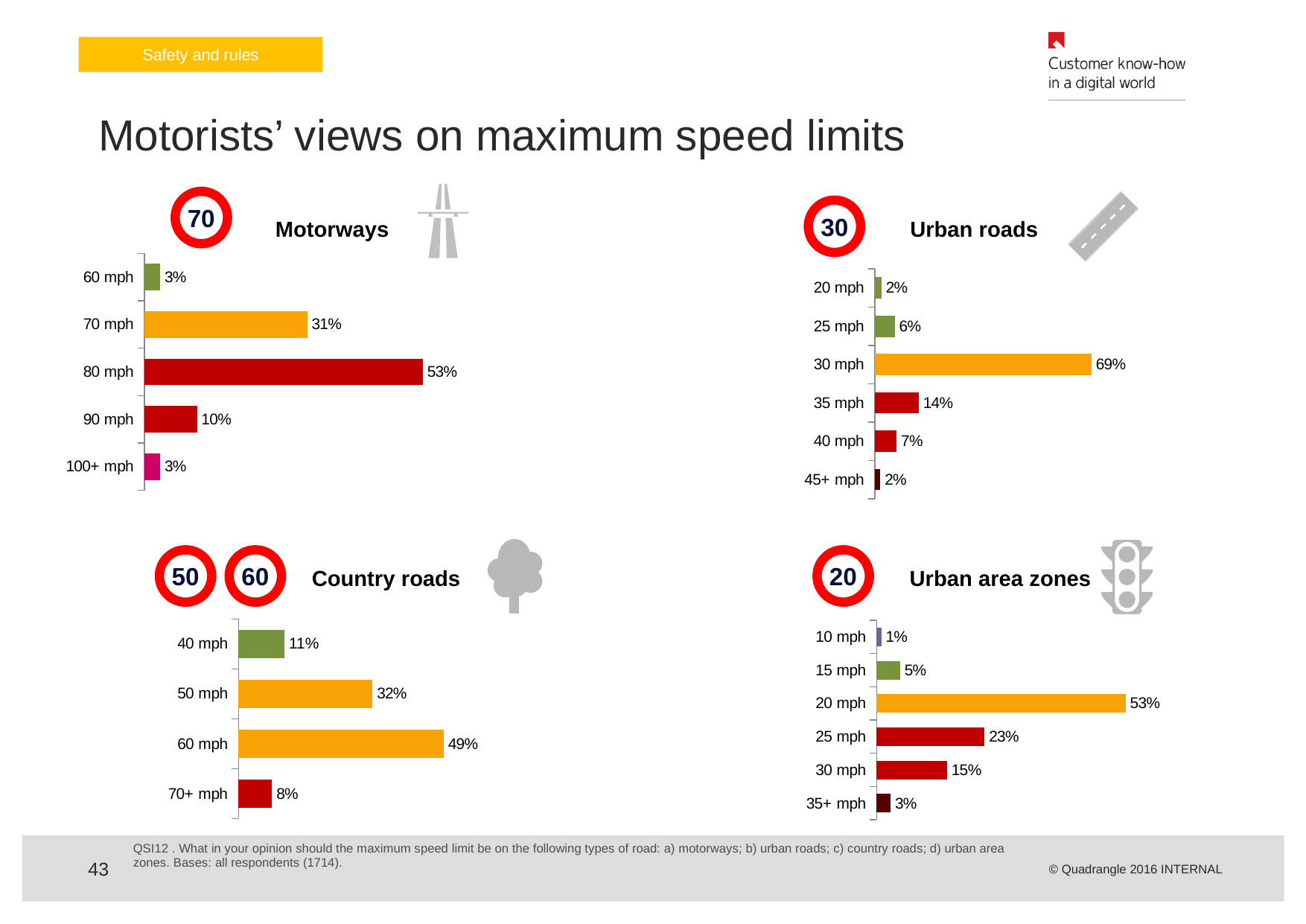

Safety and rules
Motorists’ views on maximum speed limits

70
30
Motorways
Urban roads

### Chart

| Category |  |
|---|---|
| 60 mph | 0.030000000000000002 |
| 70 mph | 0.3100000000000009 |
| 80 mph | 0.53 |
| 90 mph | 0.1 |
| 100+ mph | 0.030000000000000002 |

### Chart

| Category |  |
|---|---|
| 20 mph | 0.02128052794313 |
| 25 mph | 0.06403834581611 |
| 30 mph | 0.6900000000000006 |
| 35 mph | 0.14 |
| 40 mph | 0.07000000000000002 |
| 45+ mph | 0.01805060335568 |

50
60
20
Country roads
Urban area zones

### Chart

| Category |  |
|---|---|
| 40 mph | 0.11 |
| 50 mph | 0.320000000000001 |
| 60 mph | 0.4900000000000003 |
| 70+ mph | 0.08000000000000004 |

### Chart

| Category |  |
|---|---|
| 10 mph | 0.010000000000000005 |
| 15 mph | 0.05 |
| 20 mph | 0.53 |
| 25 mph | 0.23 |
| 30 mph | 0.15000000000000024 |
| 35+ mph | 0.030000000000000002 |
QSI12 . What in your opinion should the maximum speed limit be on the following types of road: a) motorways; b) urban roads; c) country roads; d) urban area zones. Bases: all respondents (1714).